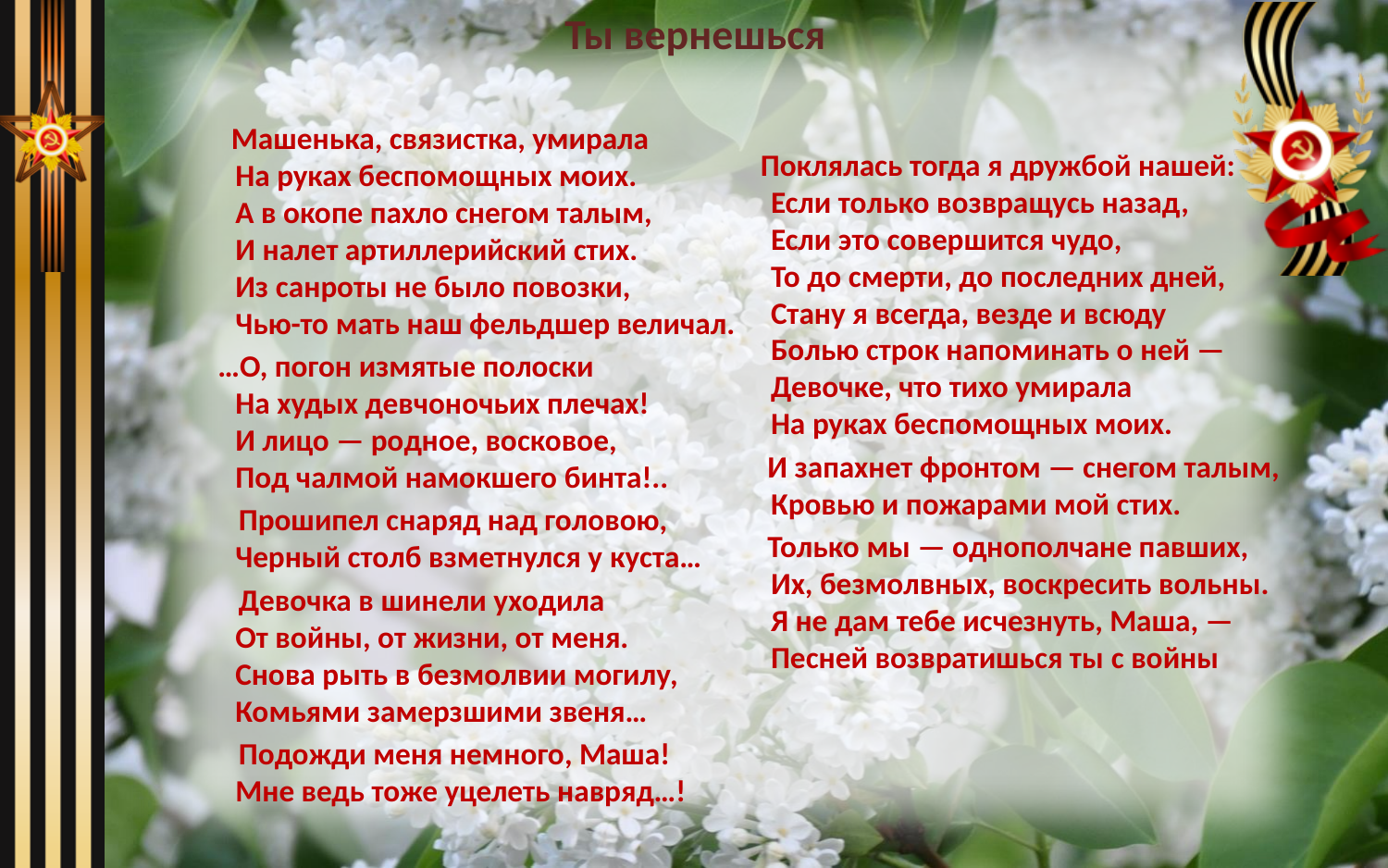

# Ты вернешься

        Машенька, связистка, умирала
На руках беспомощных моих.
А в окопе пахло снегом талым,
И налет артиллерийский стих.
Из санроты не было повозки,
Чью-то мать наш фельдшер величал.
     …О, погон измятые полоски
На худых девчоночьих плечах!
И лицо — родное, восковое,
Под чалмой намокшего бинта!..
        Прошипел снаряд над головою,
Черный столб взметнулся у куста…
        Девочка в шинели уходила
От войны, от жизни, от меня.
Снова рыть в безмолвии могилу,
Комьями замерзшими звеня…
        Подожди меня немного, Маша!
Мне ведь тоже уцелеть навряд…!
      Поклялась тогда я дружбой нашей:
Если только возвращусь назад,
Если это совершится чудо,
То до смерти, до последних дней,
Стану я всегда, везде и всюду
Болью строк напоминать о ней —
Девочке, что тихо умирала
На руках беспомощных моих.
       И запахнет фронтом — снегом талым,
Кровью и пожарами мой стих.
       Только мы — однополчане павших,
Их, безмолвных, воскресить вольны.
Я не дам тебе исчезнуть, Маша, —
Песней возвратишься ты с войны